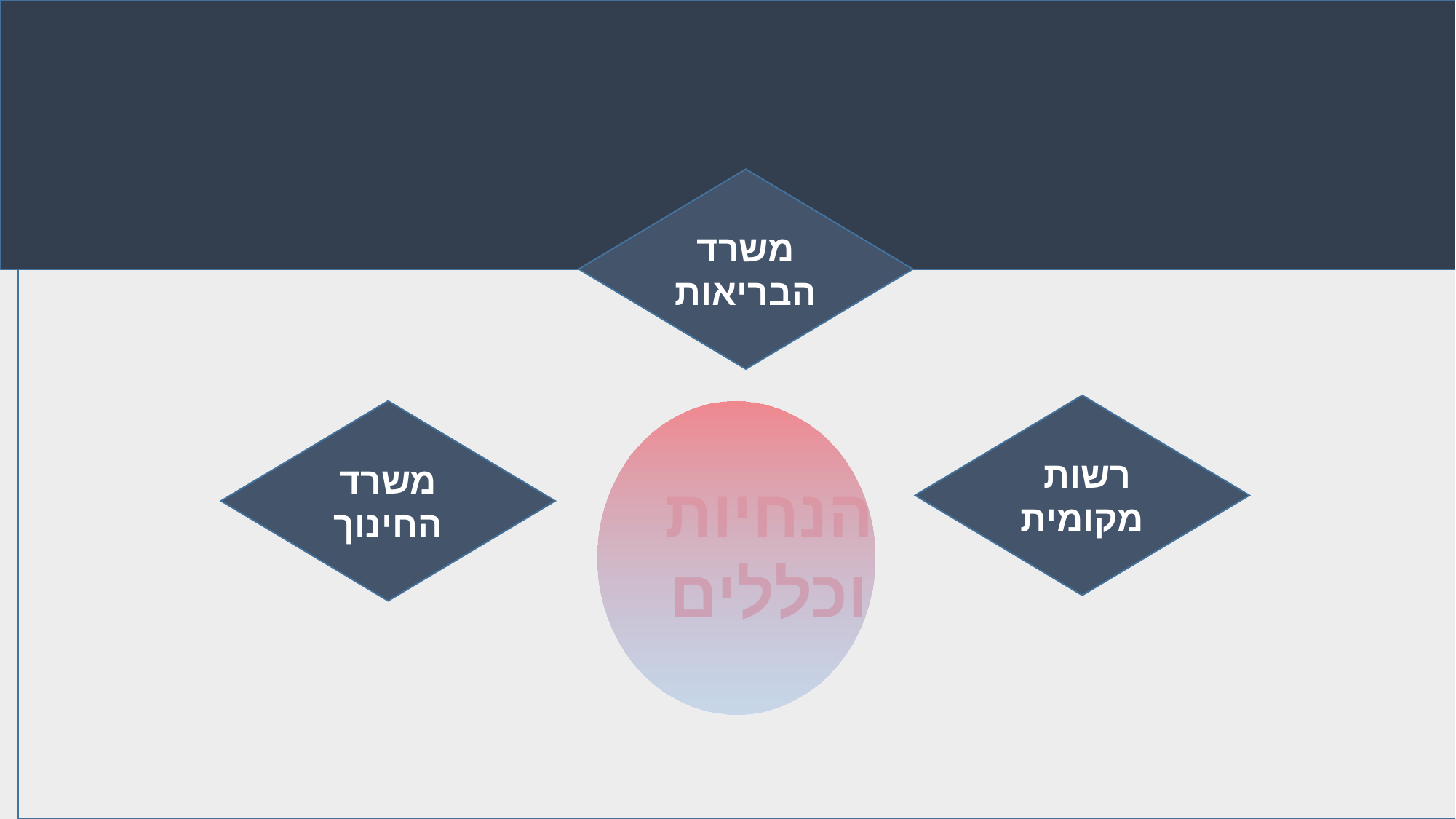

משרד הבריאות

רשות  מקומית
משרד החינוך

הנחיות וכללים